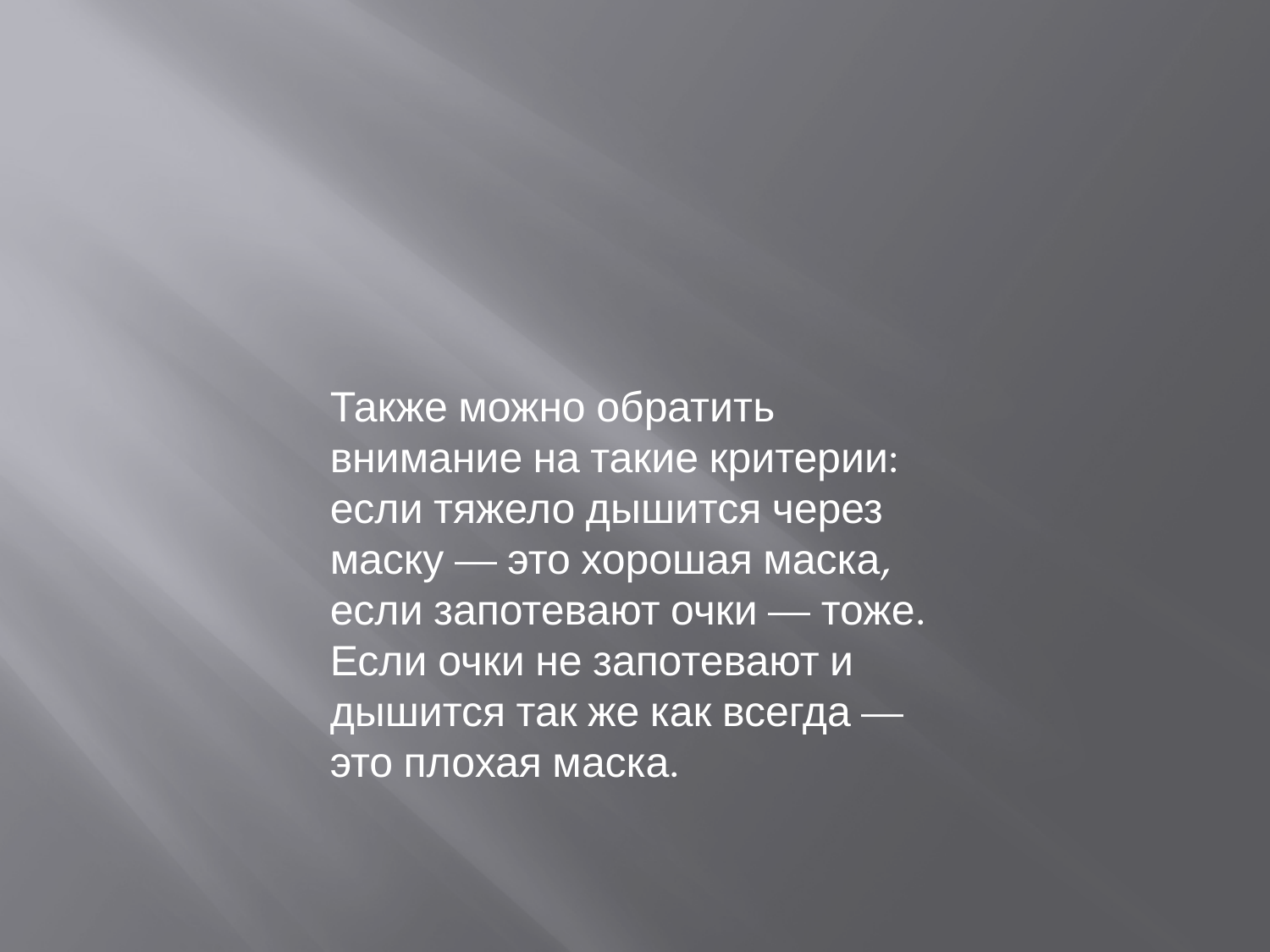

Также можно обратить внимание на такие критерии: если тяжело дышится через маску — это хорошая маска, если запотевают очки — тоже. Если очки не запотевают и дышится так же как всегда — это плохая маска.